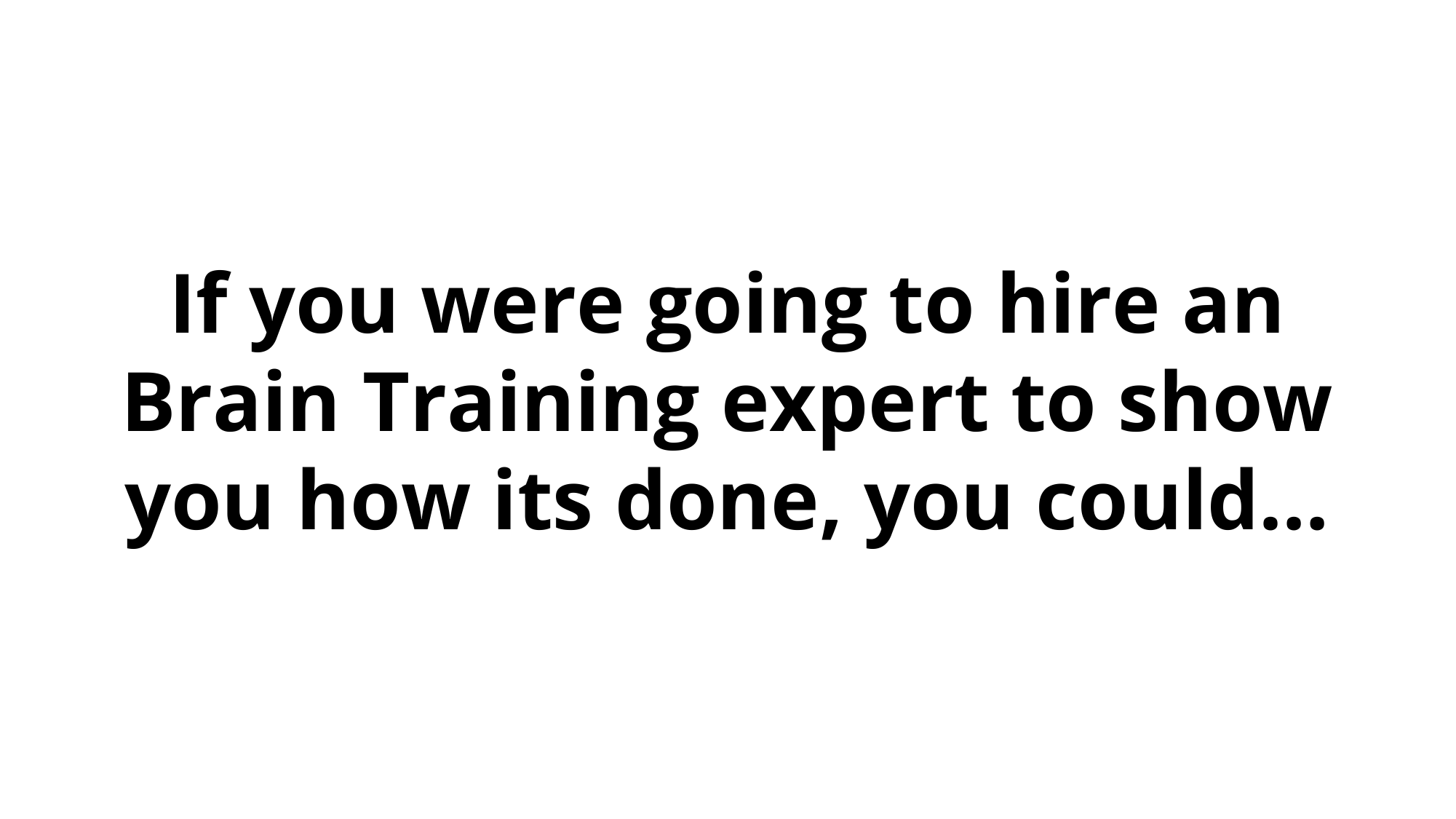

If you were going to hire an Brain Training expert to show you how its done, you could…